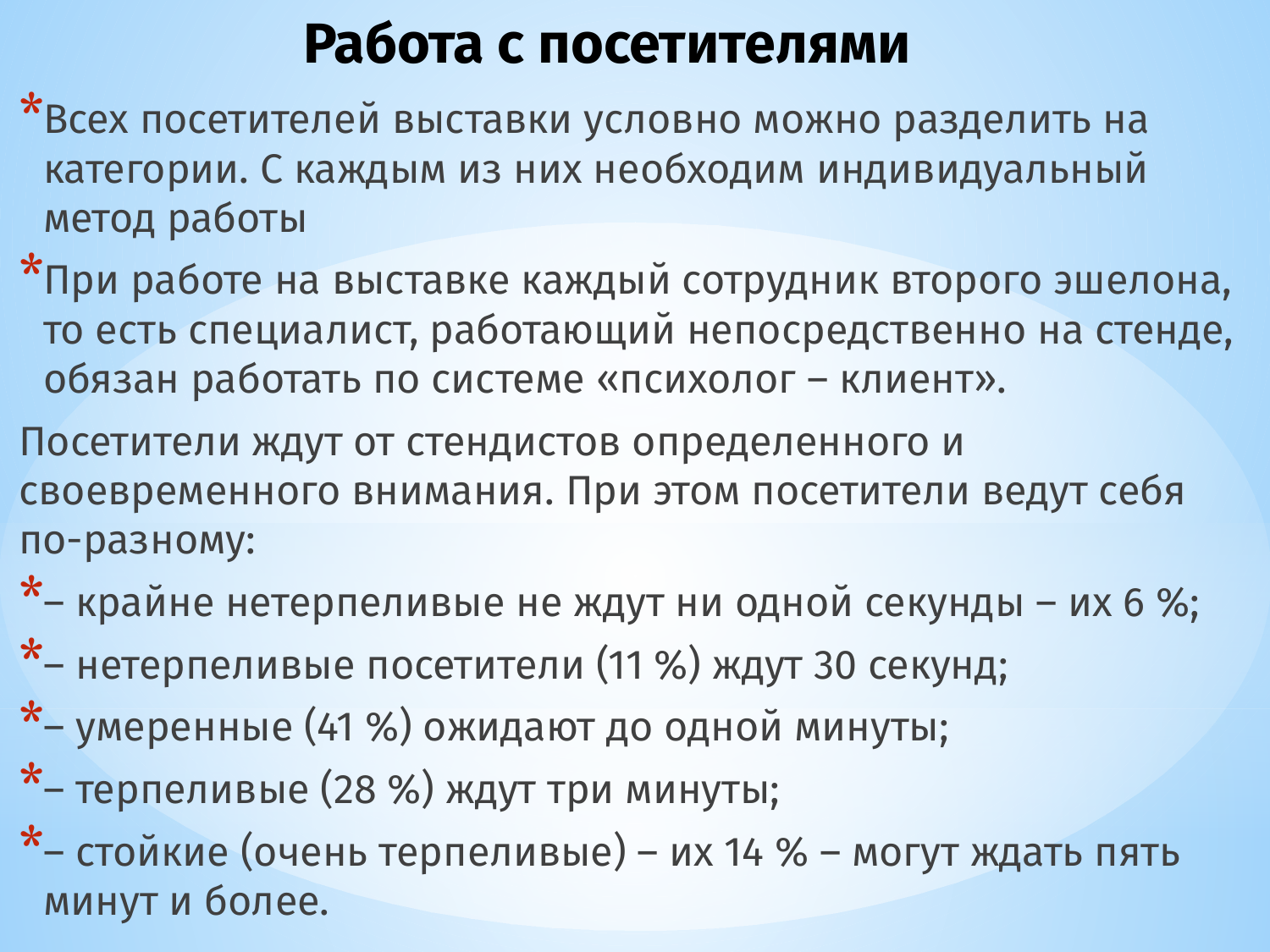

# Работа с посетителями
Всех посетителей выставки условно можно разделить на  категории. С каждым из них необходим индивидуальный метод работы
При работе на выставке каждый сотрудник второго эшелона, то есть специалист, работающий непосредственно на стенде, обязан работать по системе «психолог – клиент».
Посетители ждут от стендистов определенного и своевременного внимания. При этом посетители ведут себя по-разному:
– крайне нетерпеливые не ждут ни одной секунды – их 6 %;
– нетерпеливые посетители (11 %) ждут 30 секунд;
– умеренные (41 %) ожидают до одной минуты;
– терпеливые (28 %) ждут три минуты;
– стойкие (очень терпеливые) – их 14 % – могут ждать пять минут и более.